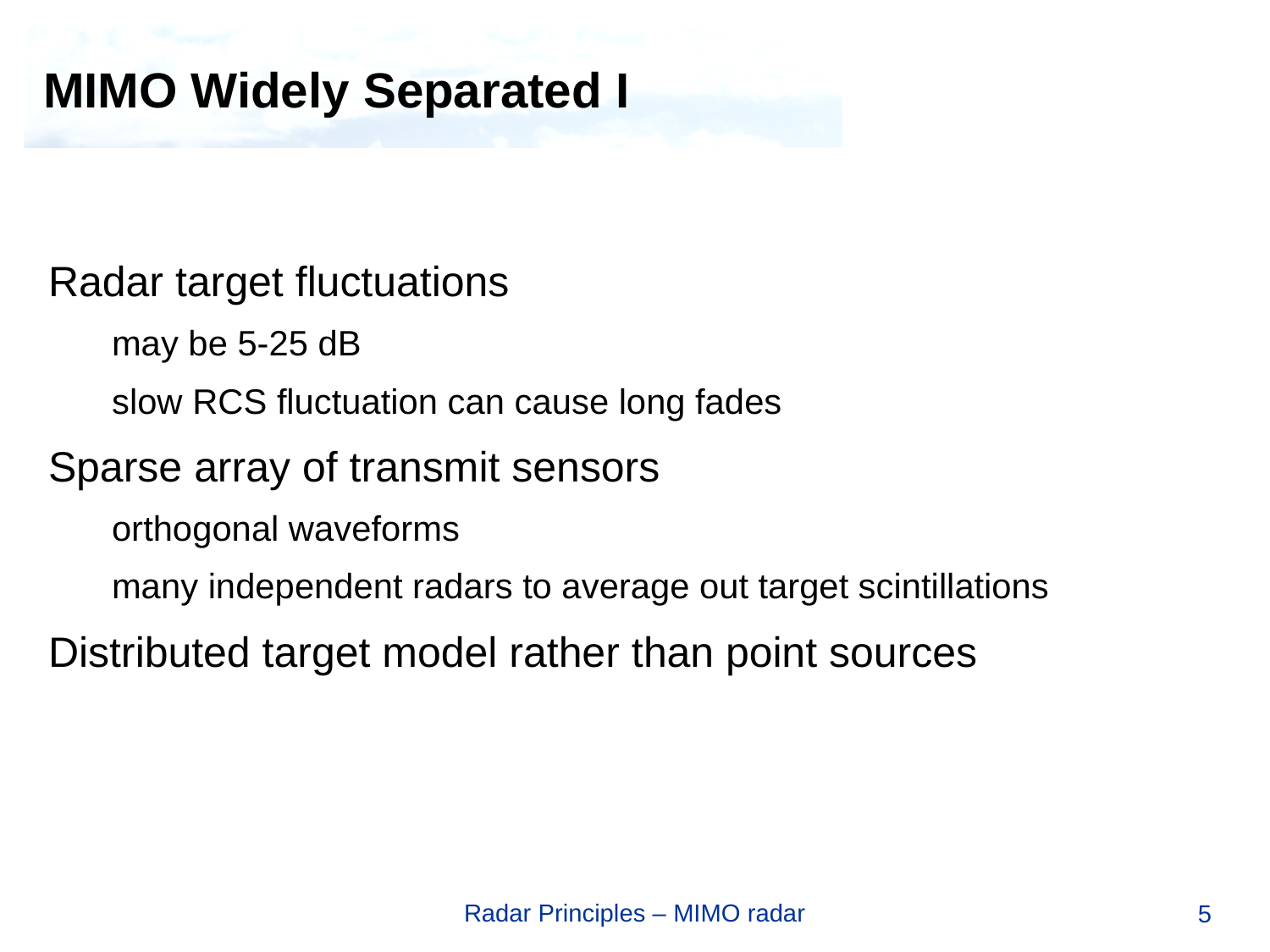

# MIMO Widely Separated I
Radar target fluctuations
may be 5-25 dB
slow RCS fluctuation can cause long fades
Sparse array of transmit sensors
orthogonal waveforms
many independent radars to average out target scintillations
Distributed target model rather than point sources

Radar Principles – MIMO radar
5